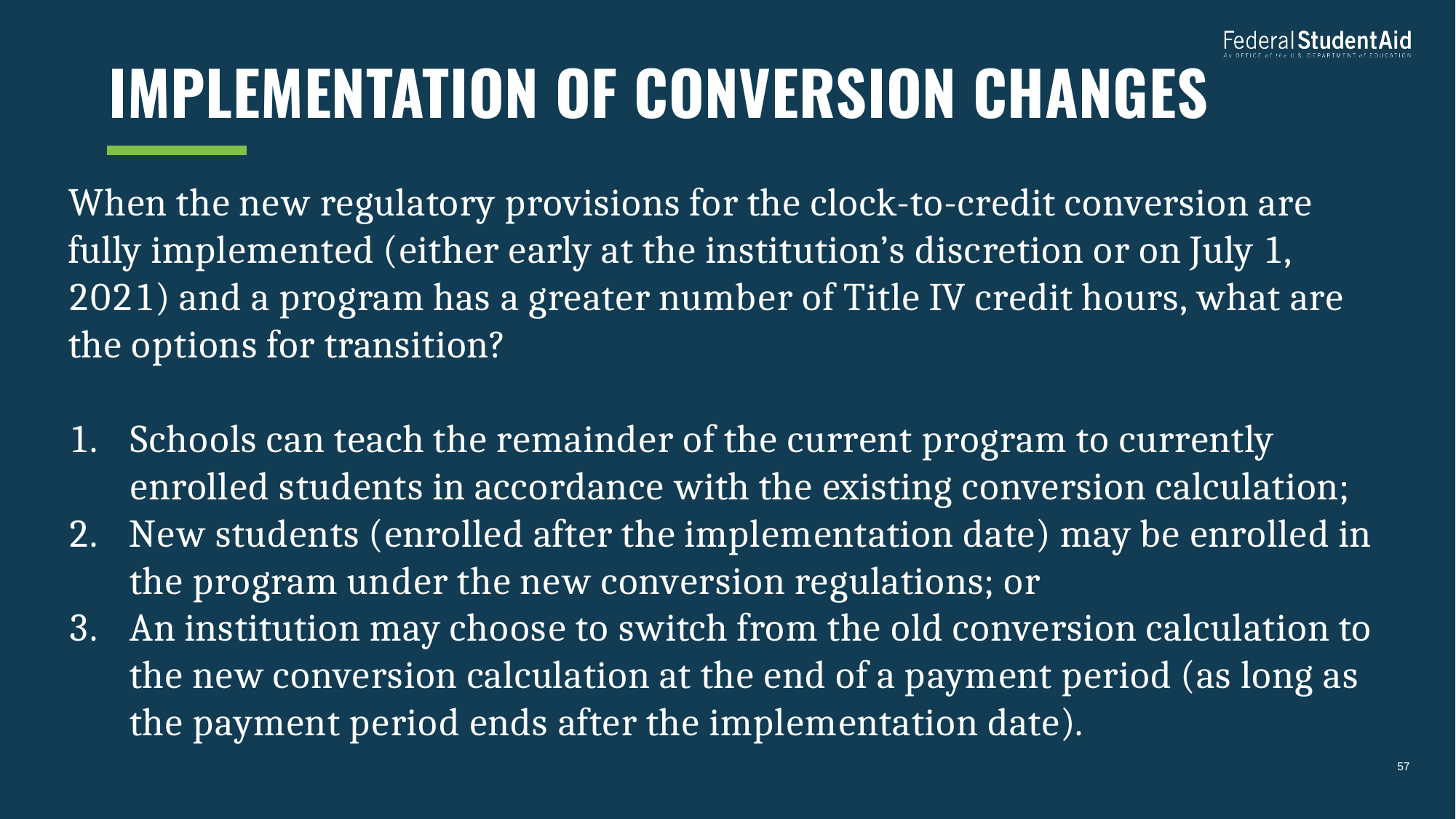

# Implementation of conversion changes
When the new regulatory provisions for the clock-to-credit conversion are fully implemented (either early at the institution’s discretion or on July 1, 2021) and a program has a greater number of Title IV credit hours, what are the options for transition?

Schools can teach the remainder of the current program to currently enrolled students in accordance with the existing conversion calculation;
New students (enrolled after the implementation date) may be enrolled in the program under the new conversion regulations; or
An institution may choose to switch from the old conversion calculation to the new conversion calculation at the end of a payment period (as long as the payment period ends after the implementation date).

57